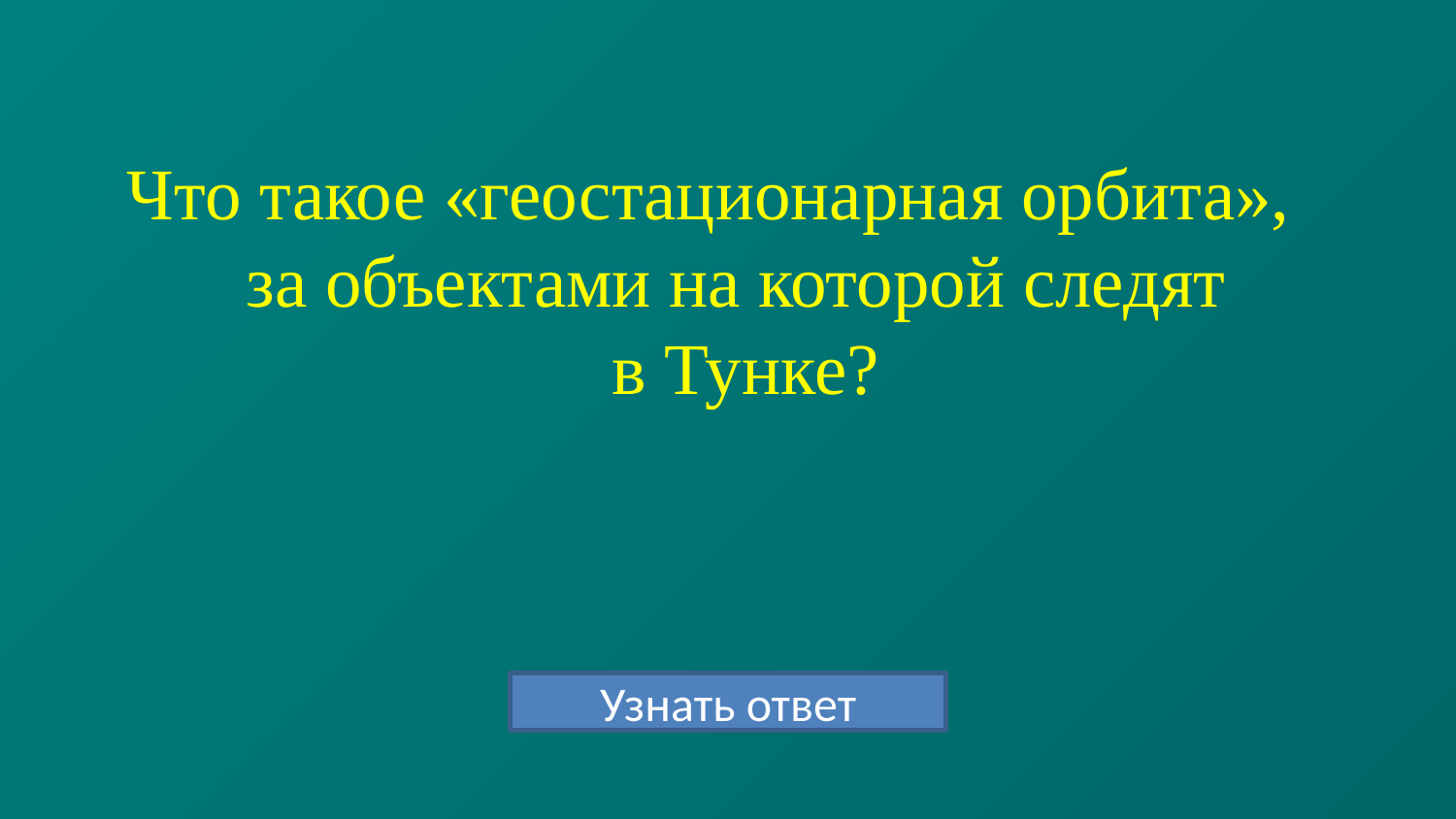

# Что такое «геостационарная орбита», за объектами на которой следят в Тунке?